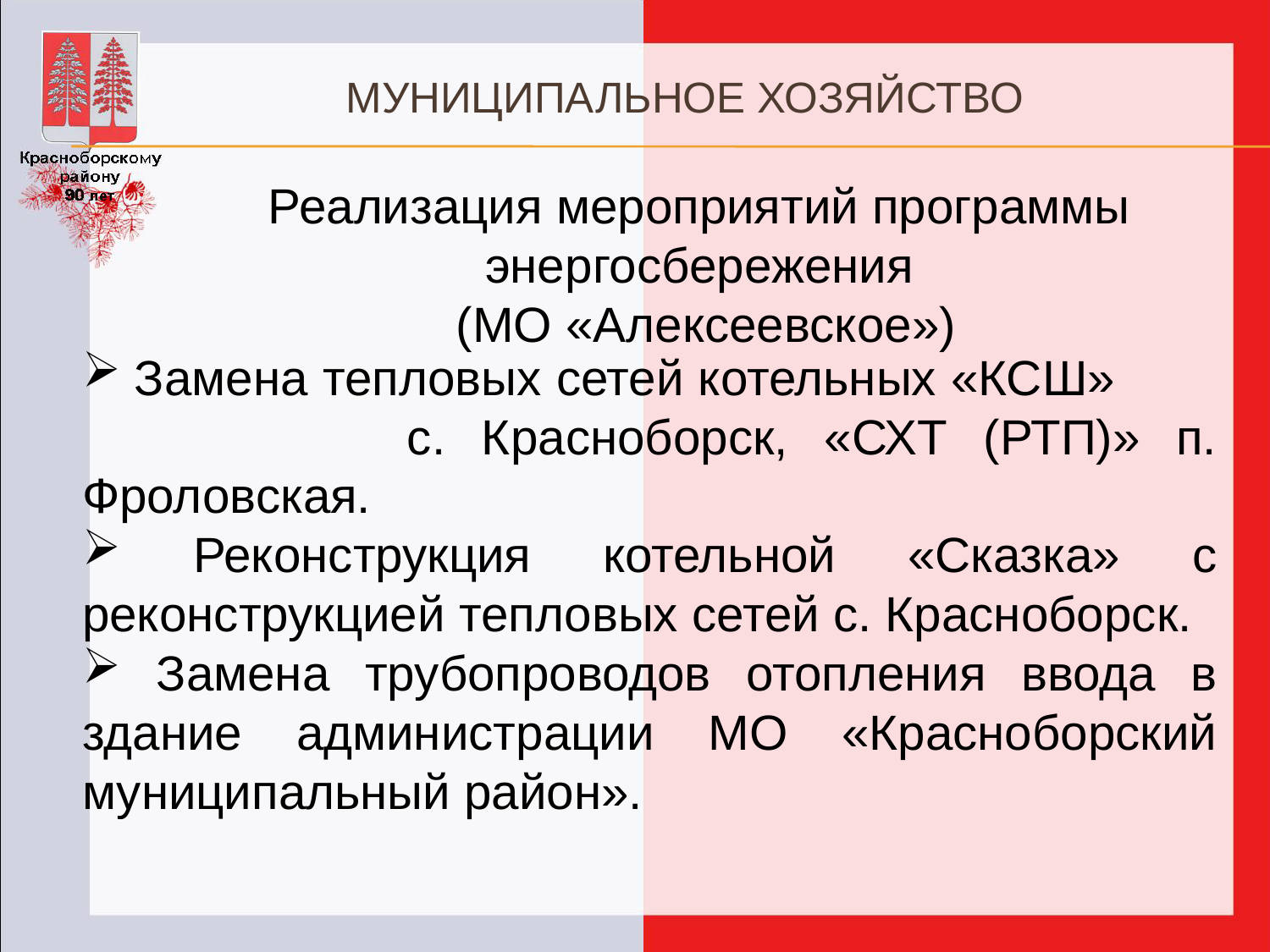

# МУНИЦИПАЛЬНОЕ ХОЗЯЙСТВО
Реализация мероприятий программы энергосбережения
 (МО «Алексеевское»)

 Замена тепловых сетей котельных «КСШ»                 с. Красноборск, «СХТ (РТП)» п. Фроловская.
 Реконструкция котельной «Сказка» с реконструкцией тепловых сетей с. Красноборск.
 Замена трубопроводов отопления ввода в здание администрации МО «Красноборский муниципальный район».